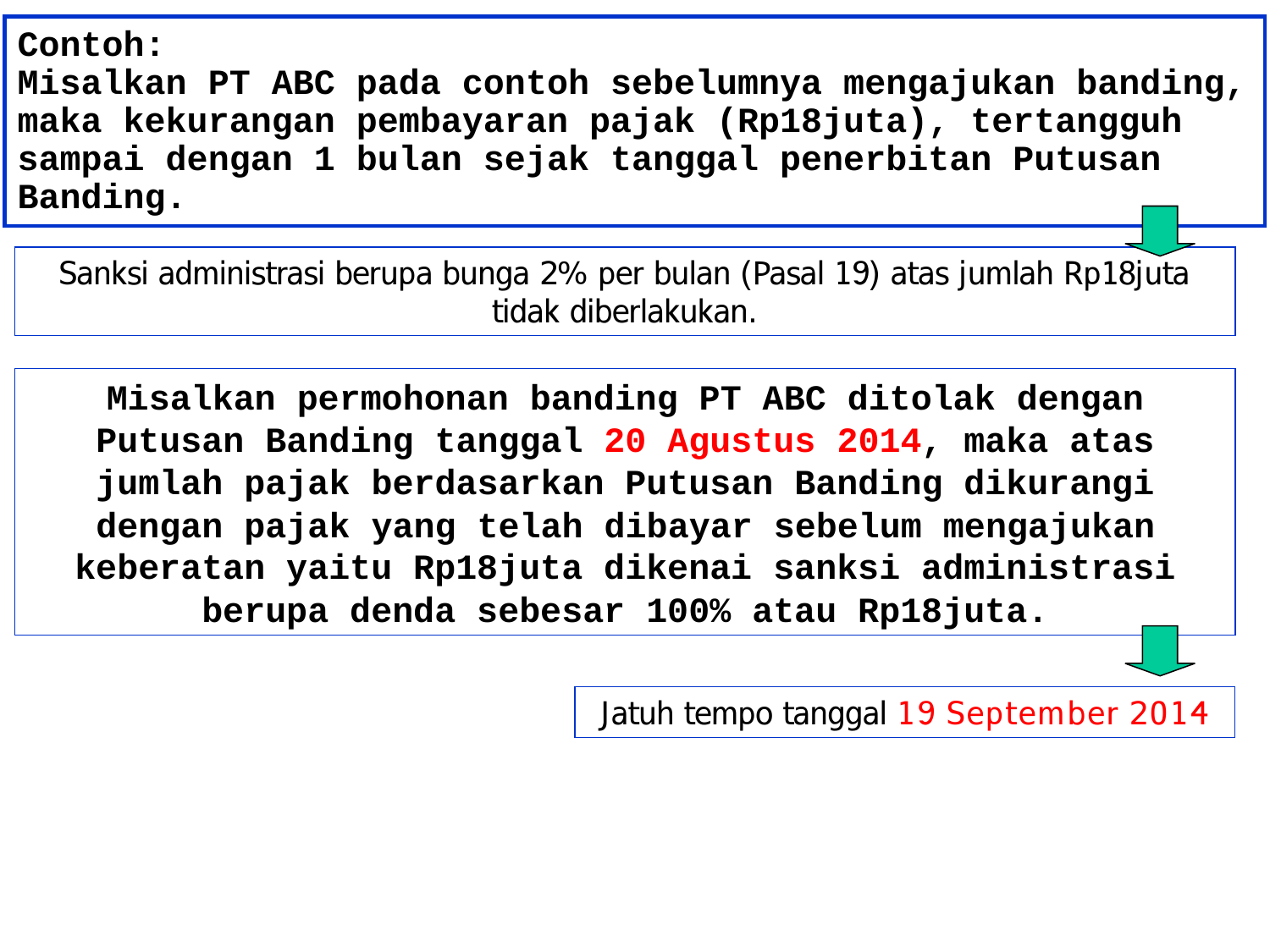

# Contoh: Misalkan PT ABC pada contoh sebelumnya mengajukan banding, maka kekurangan pembayaran pajak (Rp18juta), tertangguh sampai dengan 1 bulan sejak tanggal penerbitan Putusan Banding.

Sanksi administrasi berupa bunga 2% per bulan (Pasal 19) atas jumlah Rp18juta tidak diberlakukan.
Misalkan permohonan banding PT ABC ditolak dengan Putusan Banding tanggal 20 Agustus 2014, maka atas jumlah pajak berdasarkan Putusan Banding dikurangi dengan pajak yang telah dibayar sebelum mengajukan keberatan yaitu Rp18juta dikenai sanksi administrasi berupa denda sebesar 100% atau Rp18juta.

Jatuh tempo tanggal 19 September 2014